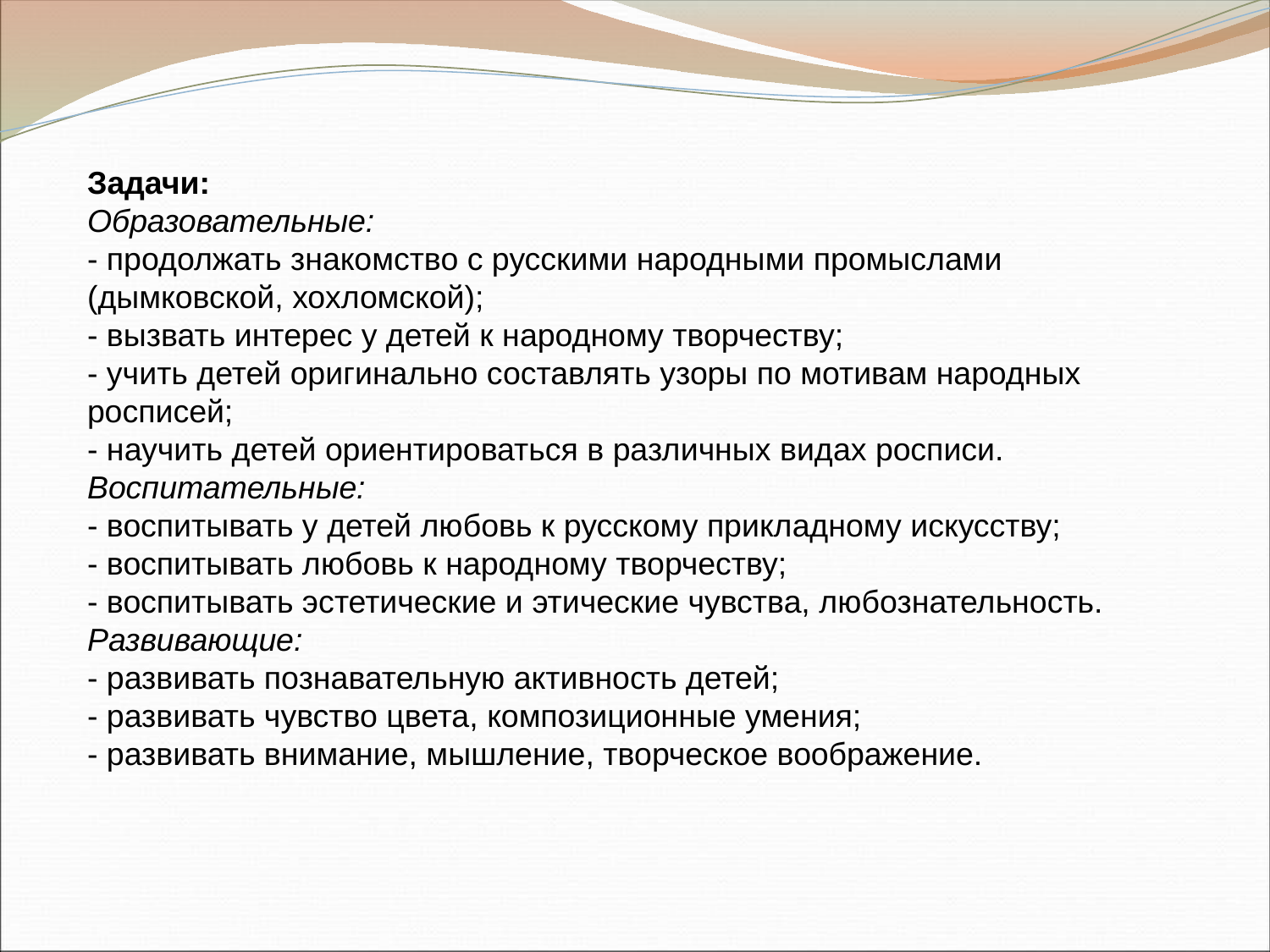

Задачи:
Образовательные:
- продолжать знакомство с русскими народными промыслами (дымковской, хохломской);
- вызвать интерес у детей к народному творчеству;
- учить детей оригинально составлять узоры по мотивам народных росписей;
- научить детей ориентироваться в различных видах росписи.
Воспитательные:
- воспитывать у детей любовь к русскому прикладному искусству;
- воспитывать любовь к народному творчеству;
- воспитывать эстетические и этические чувства, любознательность.
Развивающие:
- развивать познавательную активность детей;
- развивать чувство цвета, композиционные умения;
- развивать внимание, мышление, творческое воображение.